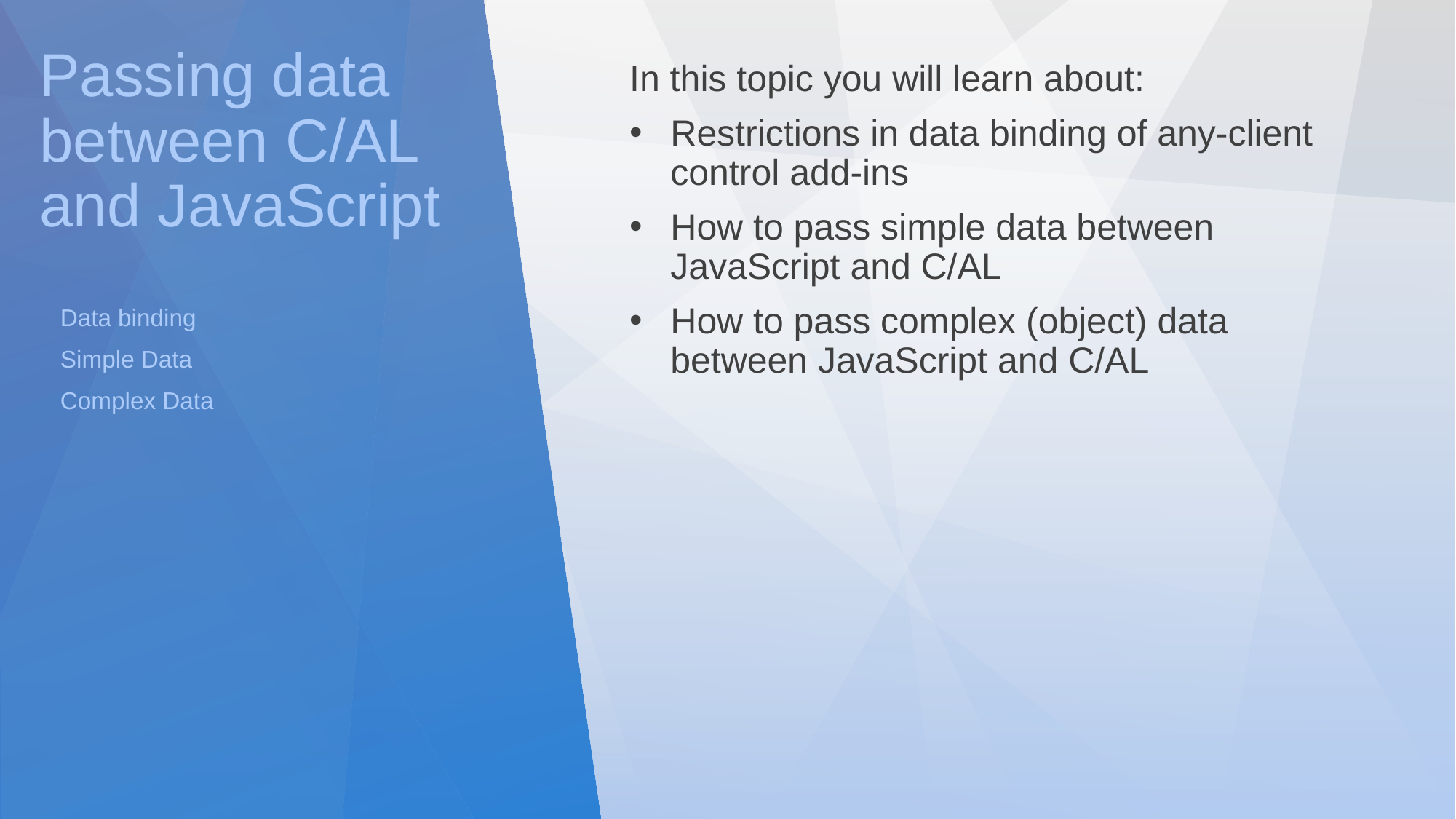

# Passing data between C/AL and JavaScript
In this topic you will learn about:
Restrictions in data binding of any-client control add-ins
How to pass simple data between JavaScript and C/AL
How to pass complex (object) data between JavaScript and C/AL
Data binding
Simple Data
Complex Data